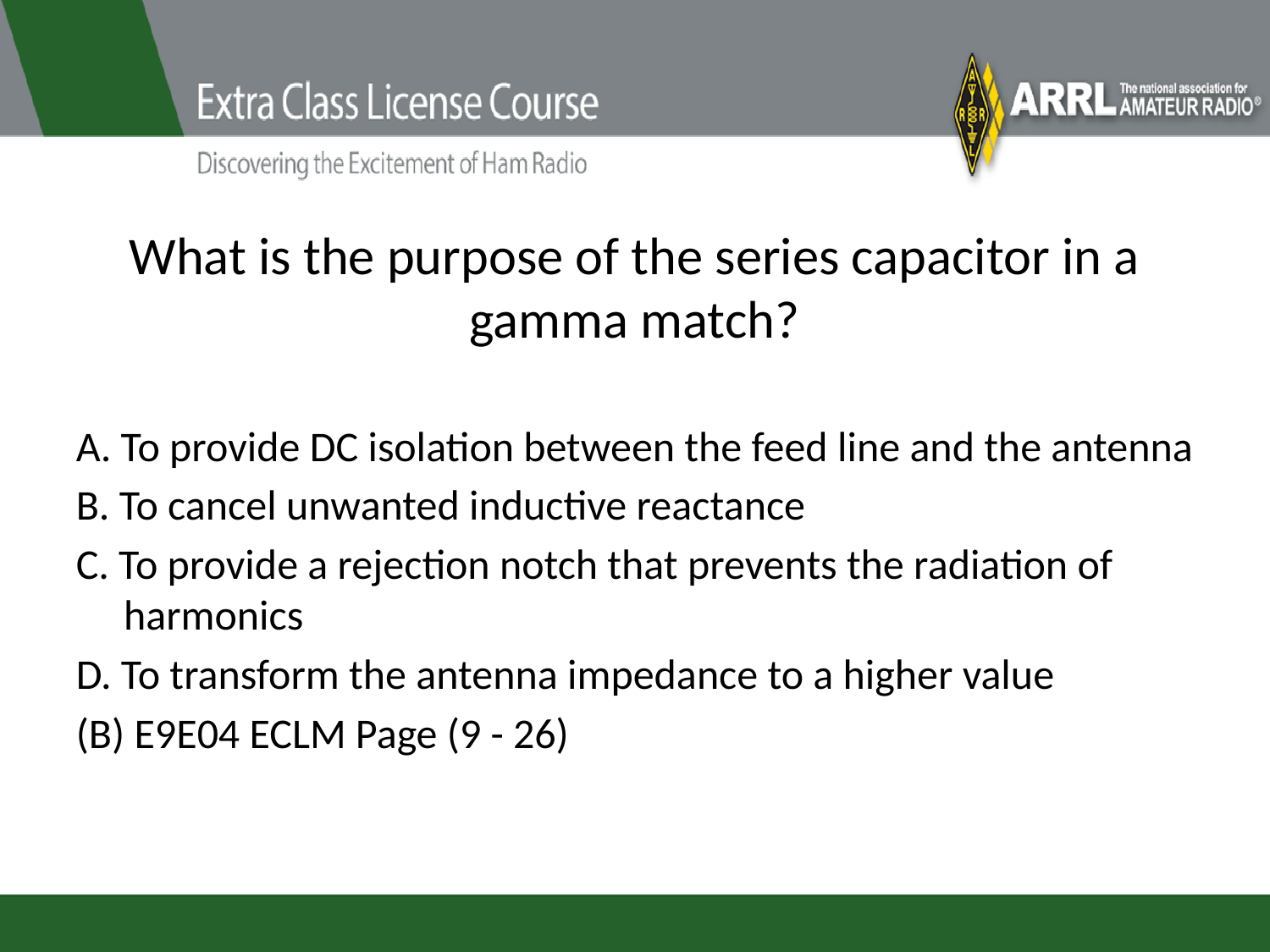

# What is the purpose of the series capacitor in a gamma match?
A. To provide DC isolation between the feed line and the antenna
B. To cancel unwanted inductive reactance
C. To provide a rejection notch that prevents the radiation of harmonics
D. To transform the antenna impedance to a higher value
(B) E9E04 ECLM Page (9 - 26)